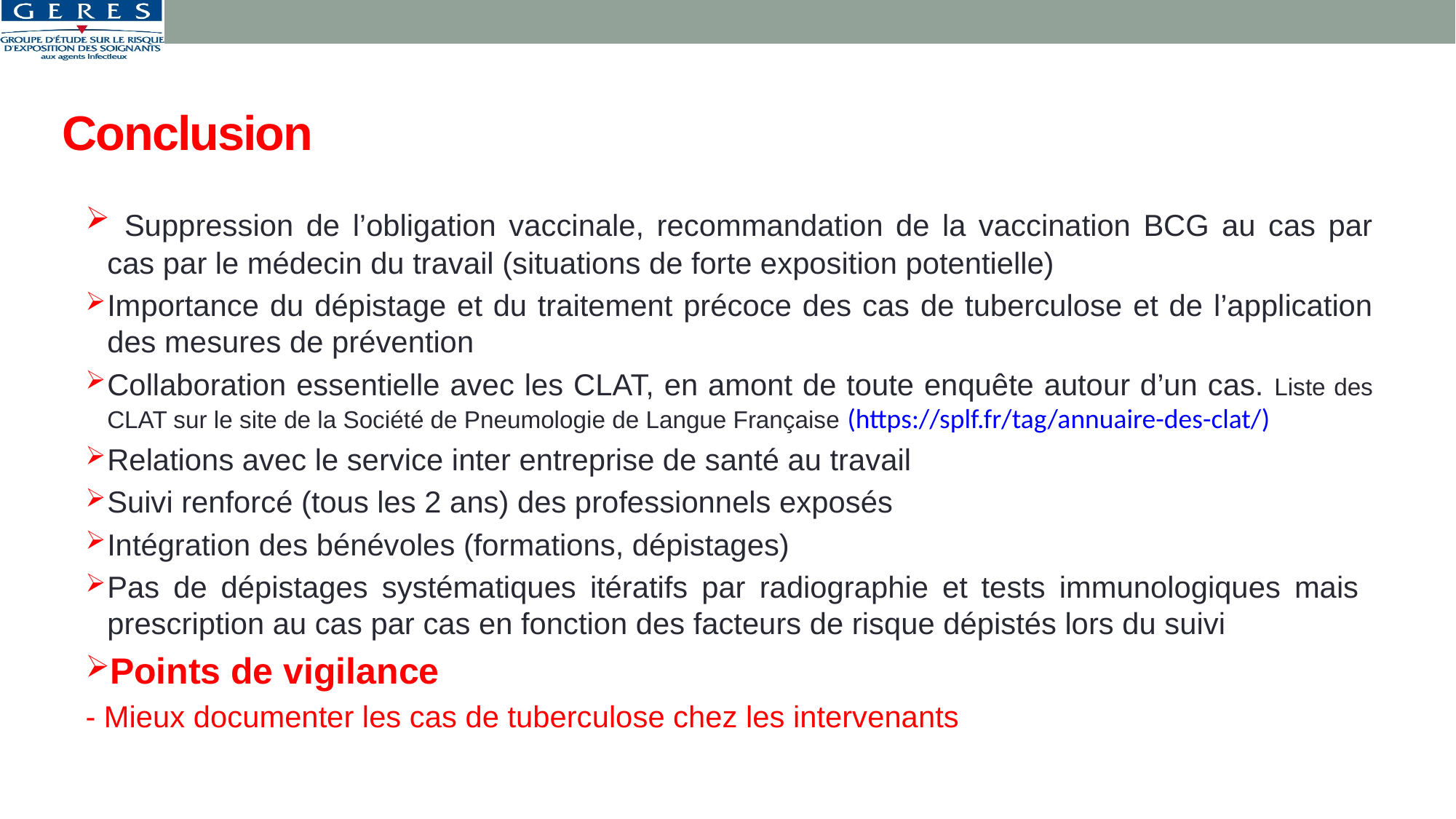

# Conclusion
 Suppression de l’obligation vaccinale, recommandation de la vaccination BCG au cas par cas par le médecin du travail (situations de forte exposition potentielle)
Importance du dépistage et du traitement précoce des cas de tuberculose et de l’application des mesures de prévention
Collaboration essentielle avec les CLAT, en amont de toute enquête autour d’un cas. Liste des CLAT sur le site de la Société de Pneumologie de Langue Française (https://splf.fr/tag/annuaire-des-clat/)
Relations avec le service inter entreprise de santé au travail
Suivi renforcé (tous les 2 ans) des professionnels exposés
Intégration des bénévoles (formations, dépistages)
Pas de dépistages systématiques itératifs par radiographie et tests immunologiques mais  prescription au cas par cas en fonction des facteurs de risque dépistés lors du suivi
Points de vigilance
- Mieux documenter les cas de tuberculose chez les intervenants